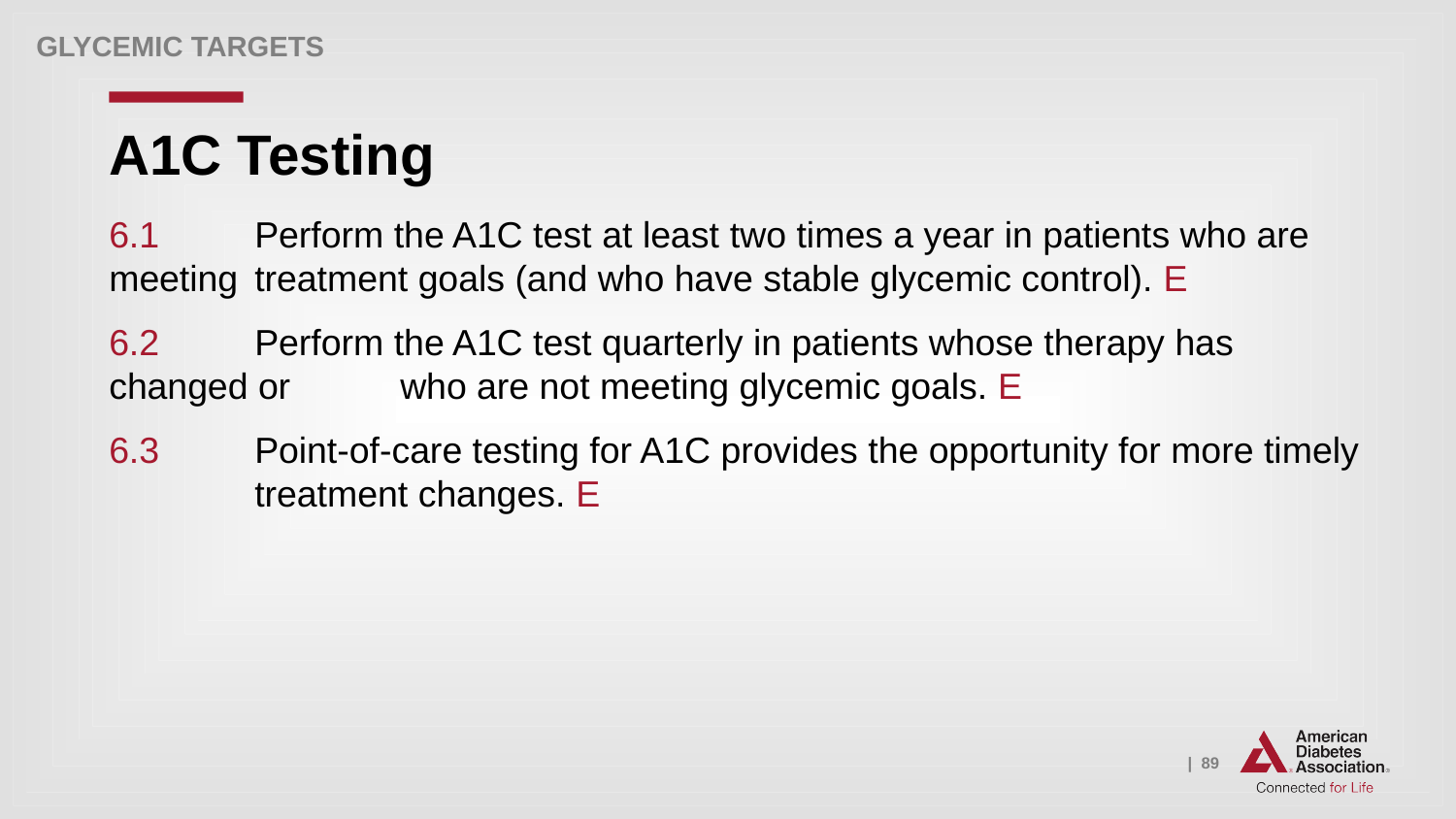

Glycemic targets
# A1C Testing
6.1 	Perform the A1C test at least two times a year in patients who are meeting 	treatment goals (and who have stable glycemic control). E
6.2 	Perform the A1C test quarterly in patients whose therapy has changed or 	who are not meeting glycemic goals. E
6.3 	Point-of-care testing for A1C provides the opportunity for more timely 	treatment changes. E